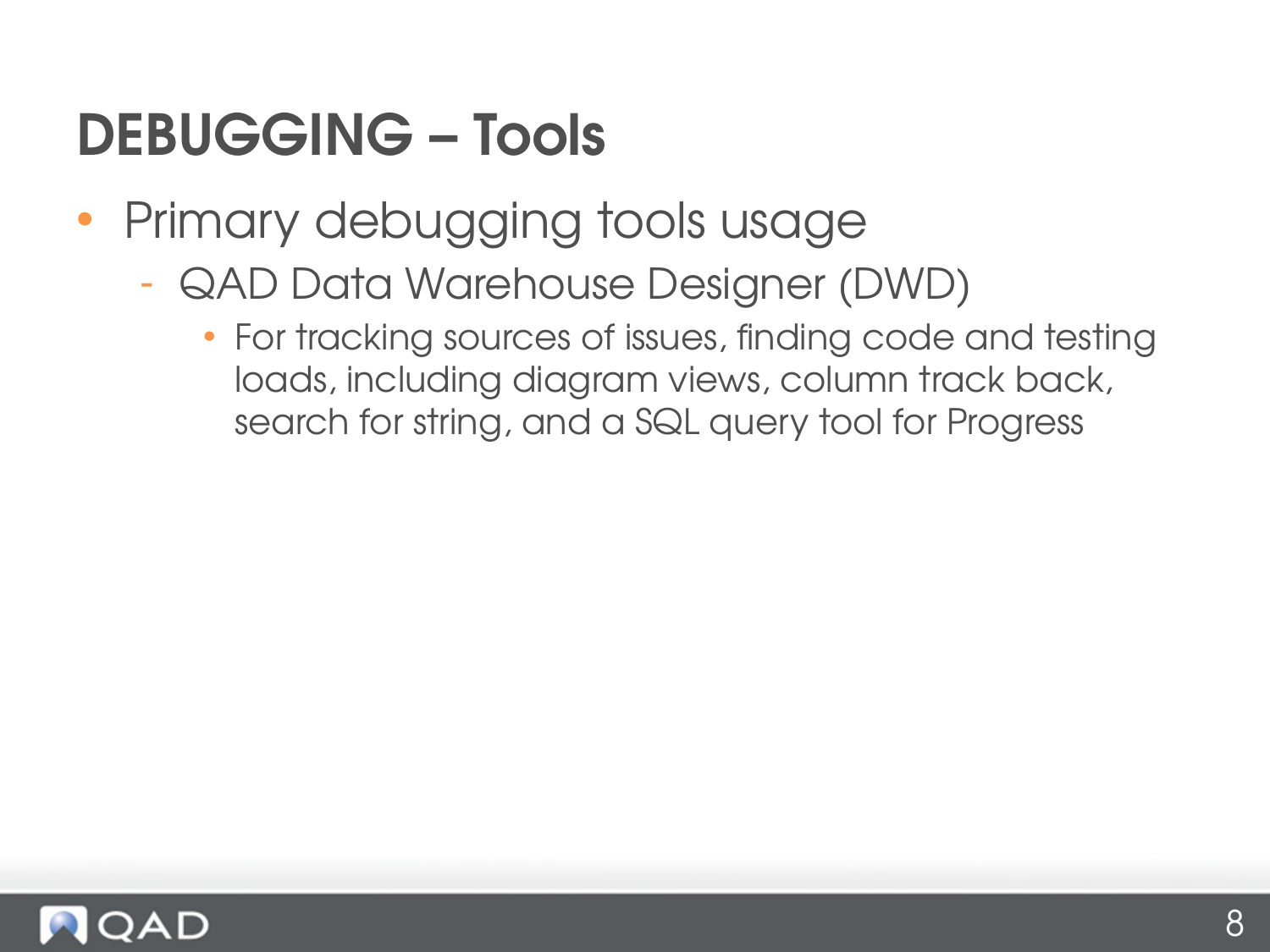

# DEBUGGING – Tools
Primary debugging tools usage
QAD Data Warehouse Designer (DWD)
For tracking sources of issues, finding code and testing loads, including diagram views, column track back, search for string, and a SQL query tool for Progress

8